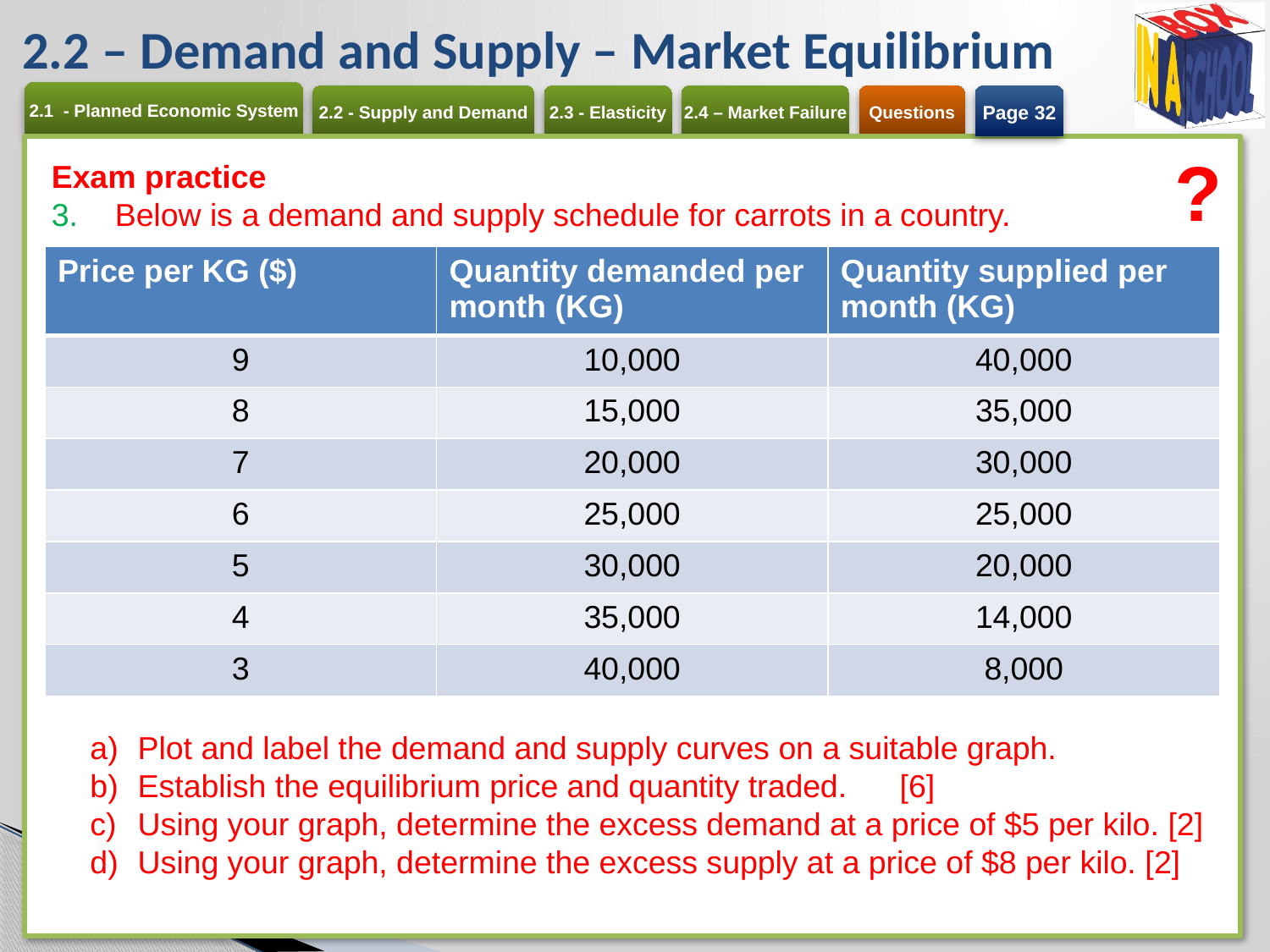

# 2.2 – Demand and Supply – Market Equilibrium
Page 32
?
Exam practice
Below is a demand and supply schedule for carrots in a country.

Plot and label the demand and supply curves on a suitable graph.
Establish the equilibrium price and quantity traded. 	[6]
Using your graph, determine the excess demand at a price of $5 per kilo. [2]
Using your graph, determine the excess supply at a price of $8 per kilo. [2]
| Price per KG ($) | Quantity demanded per month (KG) | Quantity supplied per month (KG) |
| --- | --- | --- |
| 9 | 10,000 | 40,000 |
| 8 | 15,000 | 35,000 |
| 7 | 20,000 | 30,000 |
| 6 | 25,000 | 25,000 |
| 5 | 30,000 | 20,000 |
| 4 | 35,000 | 14,000 |
| 3 | 40,000 | 8,000 |